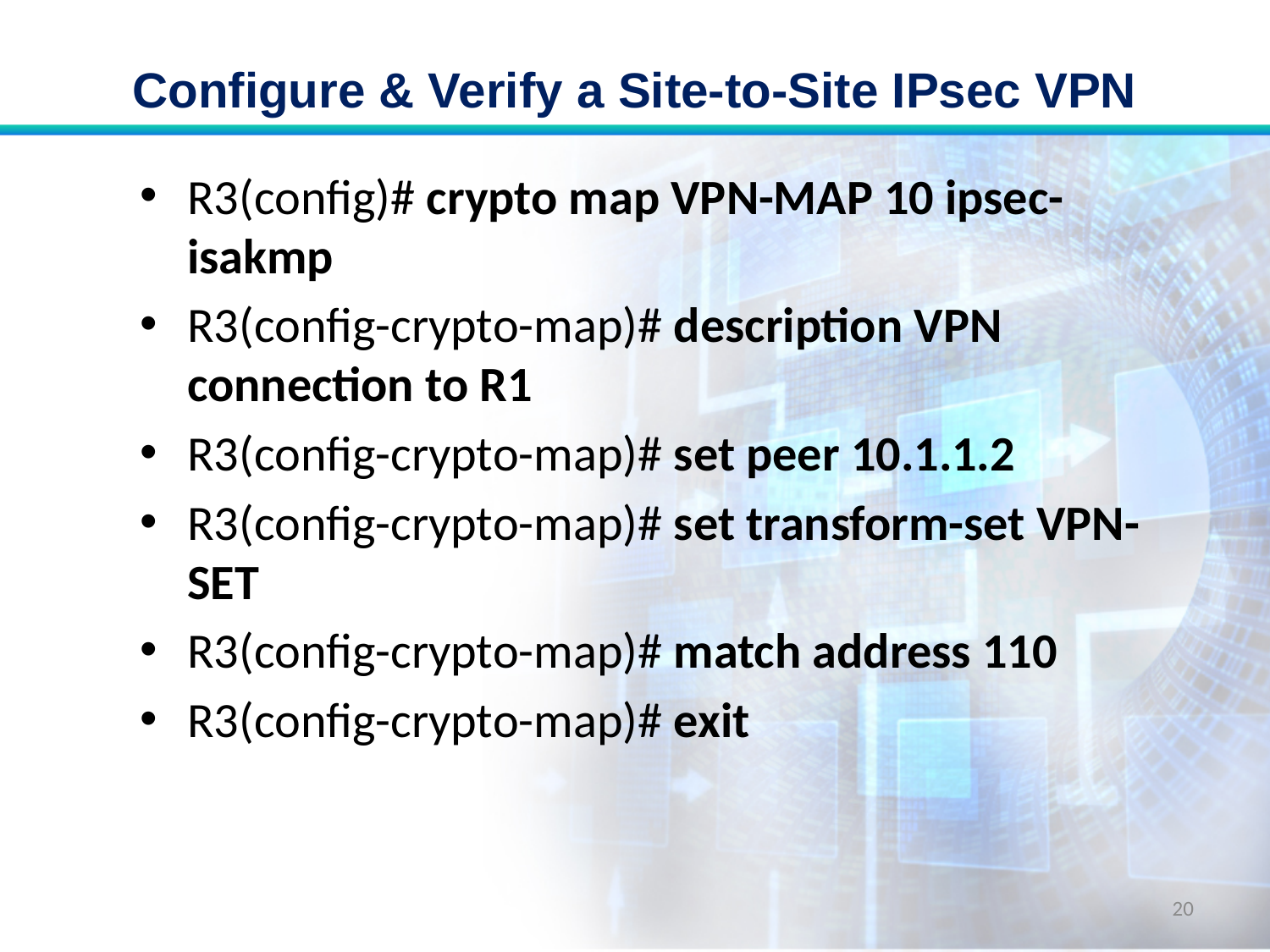

# Configure & Verify a Site-to-Site IPsec VPN
R3(config)# crypto map VPN-MAP 10 ipsec-isakmp
R3(config-crypto-map)# description VPN connection to R1
R3(config-crypto-map)# set peer 10.1.1.2
R3(config-crypto-map)# set transform-set VPN-SET
R3(config-crypto-map)# match address 110
R3(config-crypto-map)# exit
20